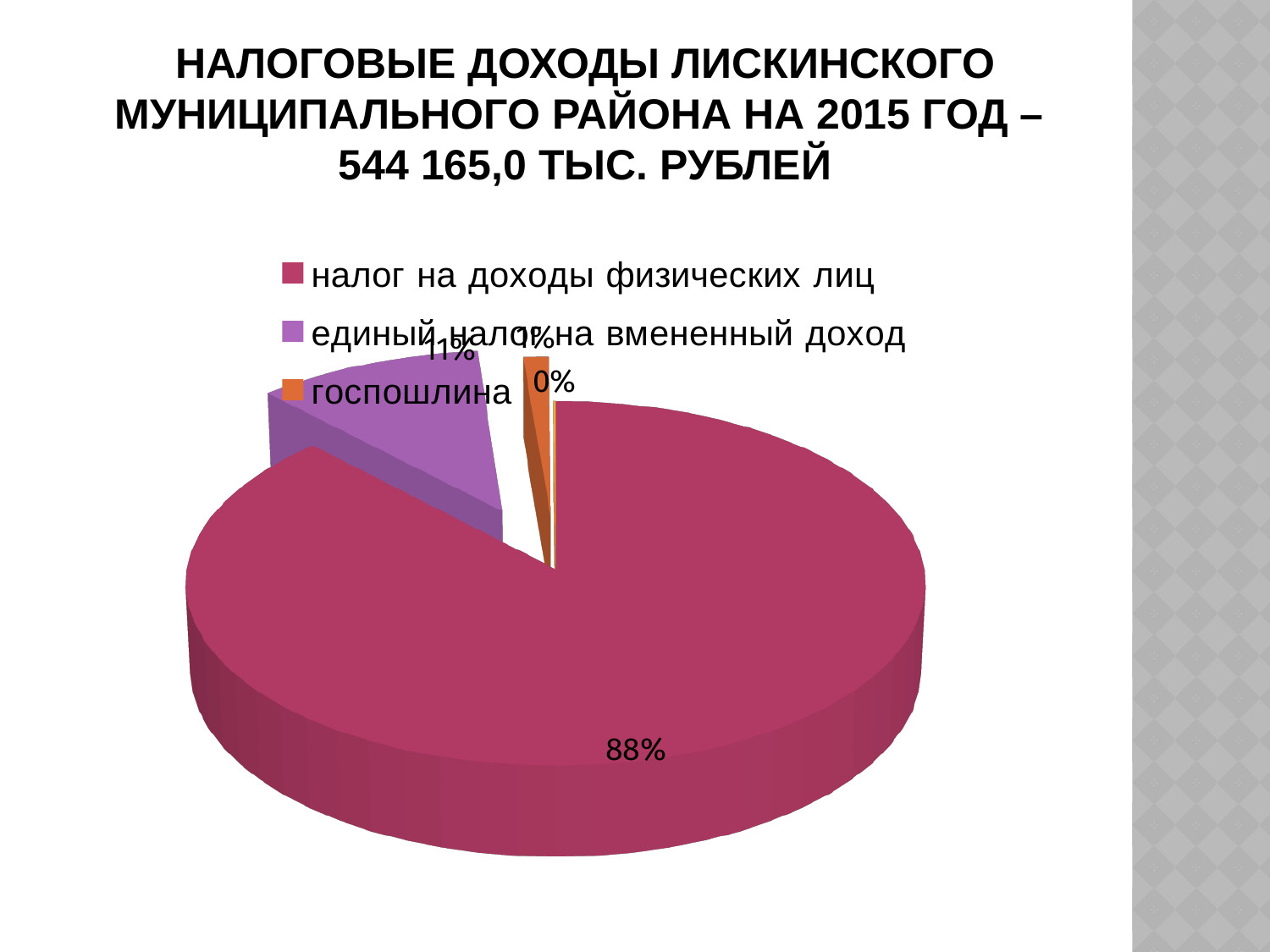

# Налоговые доходы Лискинского муниципального района на 2015 год – 544 165,0 тыс. рублей

[unsupported chart]